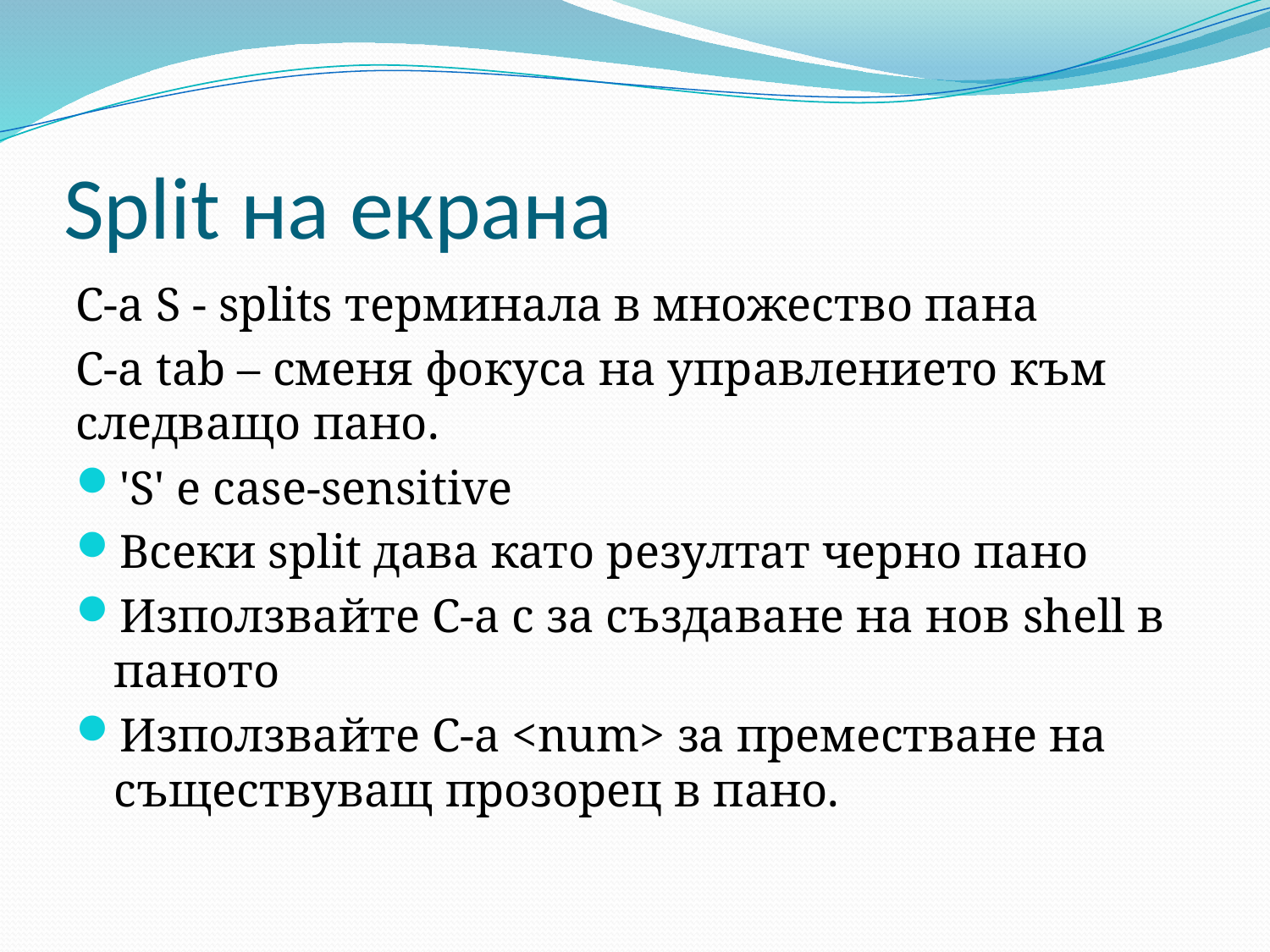

# Split на екрана
C-a S - splits терминала в множество пана
C-a tab – сменя фокуса на управлението към следващо пано.
'S' е case-sensitive
Всеки split дава като резултат черно пано
Използвайте C-a c за създаване на нов shell в паното
Използвайте C-a <num> за преместване на съществуващ прозорец в пано.